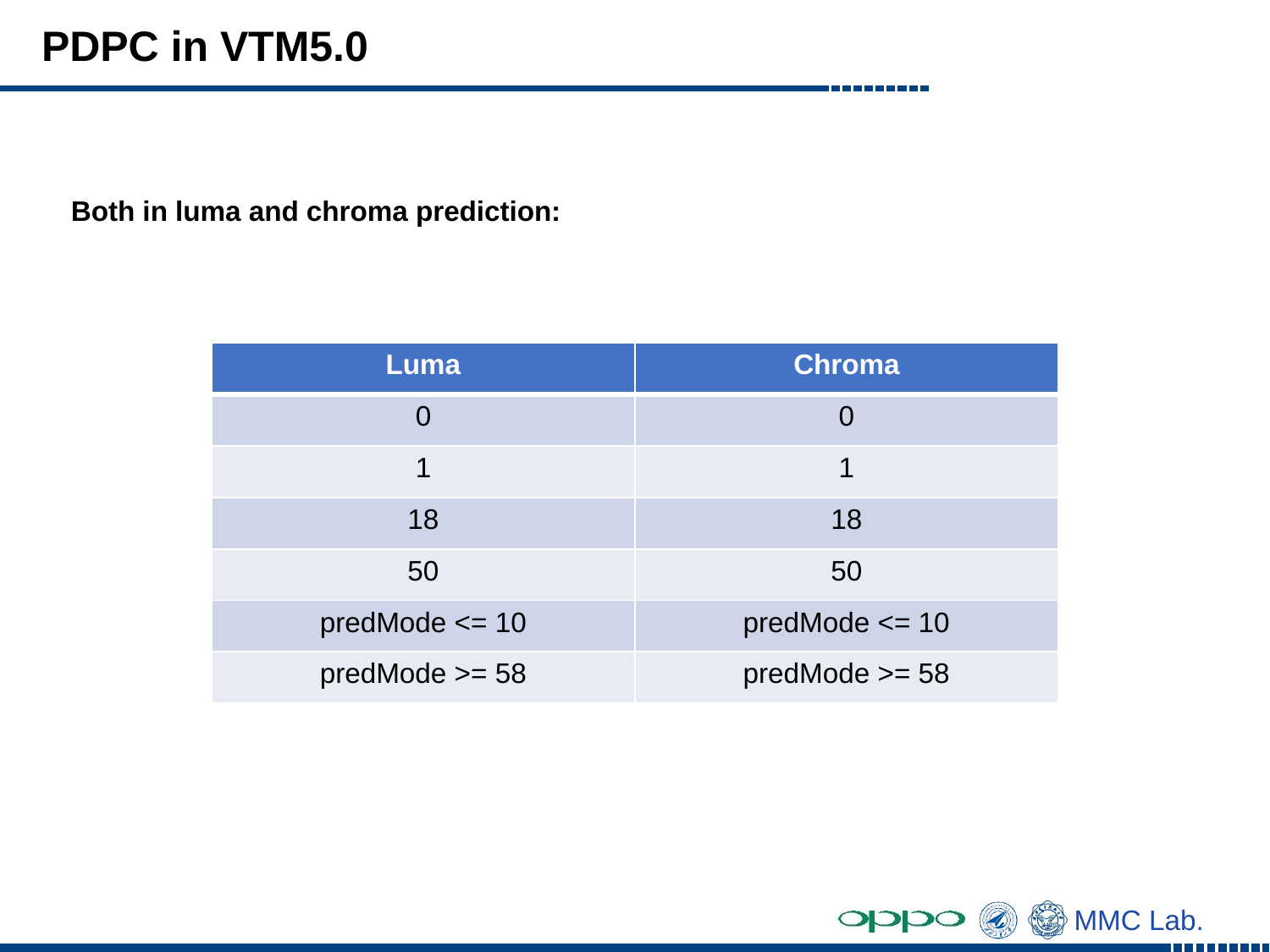

# PDPC in VTM5.0

Both in luma and chroma prediction:
| Luma | Chroma |
| --- | --- |
| 0 | 0 |
| 1 | 1 |
| 18 | 18 |
| 50 | 50 |
| predMode <= 10 | predMode <= 10 |
| predMode >= 58 | predMode >= 58 |